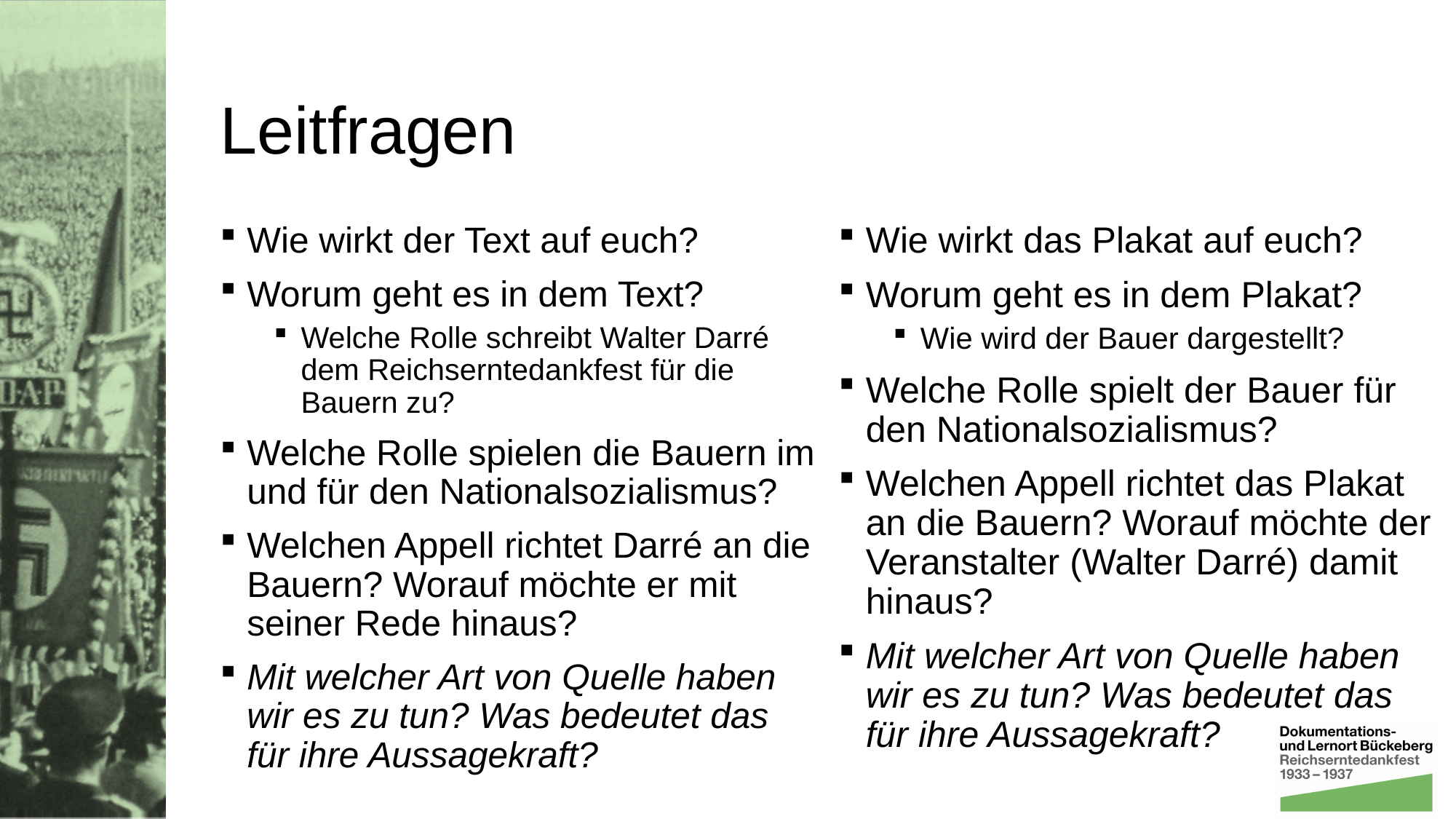

# Leitfragen
Wie wirkt der Text auf euch?
Worum geht es in dem Text?
Welche Rolle schreibt Walter Darré dem Reichserntedankfest für die Bauern zu?
Welche Rolle spielen die Bauern im und für den Nationalsozialismus?
Welchen Appell richtet Darré an die Bauern? Worauf möchte er mit seiner Rede hinaus?
Mit welcher Art von Quelle haben wir es zu tun? Was bedeutet das für ihre Aussagekraft?
Wie wirkt das Plakat auf euch?
Worum geht es in dem Plakat?
Wie wird der Bauer dargestellt?
Welche Rolle spielt der Bauer für den Nationalsozialismus?
Welchen Appell richtet das Plakat an die Bauern? Worauf möchte der Veranstalter (Walter Darré) damit hinaus?
Mit welcher Art von Quelle haben wir es zu tun? Was bedeutet das für ihre Aussagekraft?